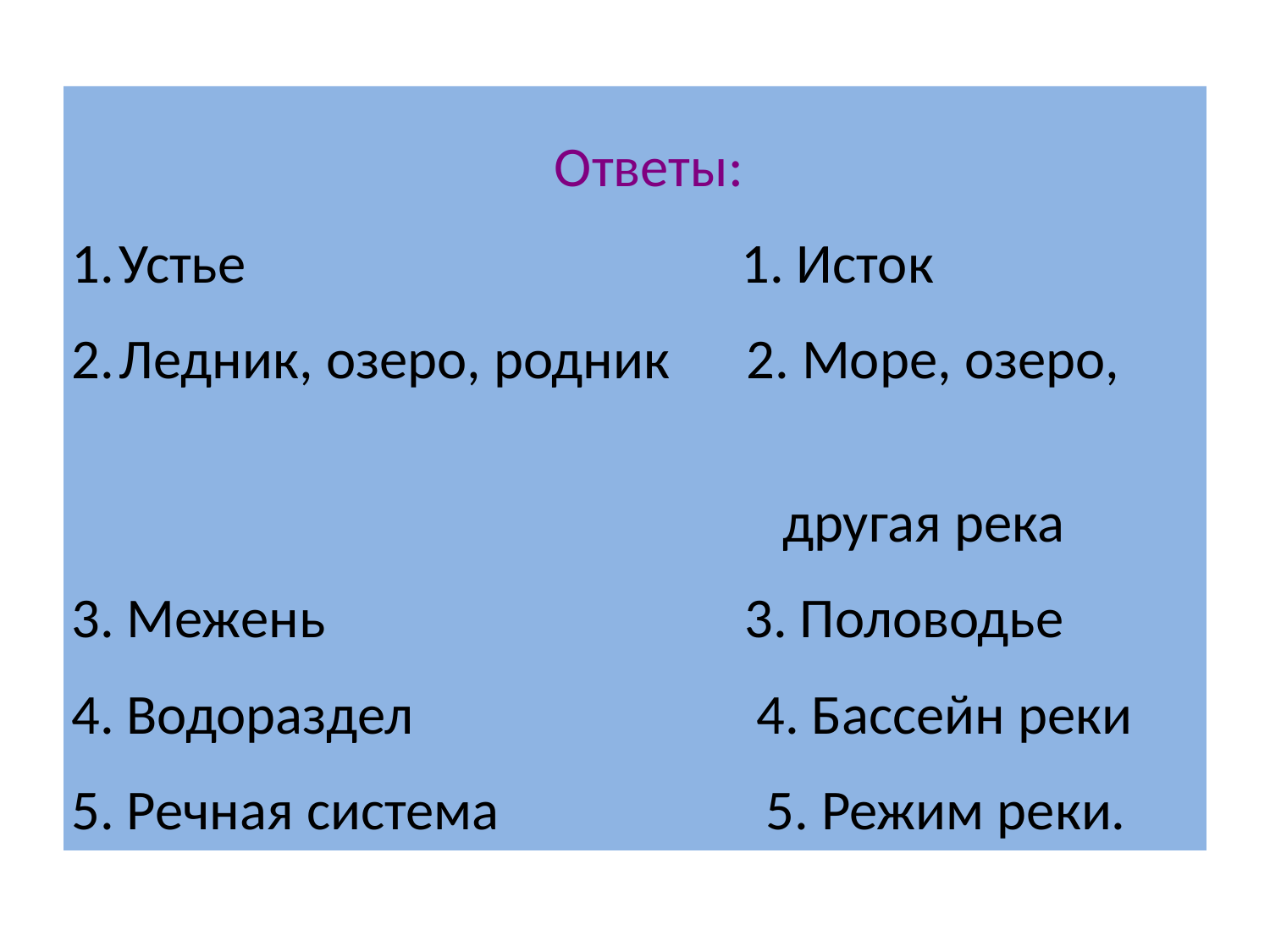

#

Ответы:
Устье                                       1. Исток
Ледник, озеро, родник      2. Море, озеро,
                                                        другая река
3. Межень                                 3. Половодье
4. Водораздел                           4. Бассейн реки
5. Речная система                     5. Режим реки.